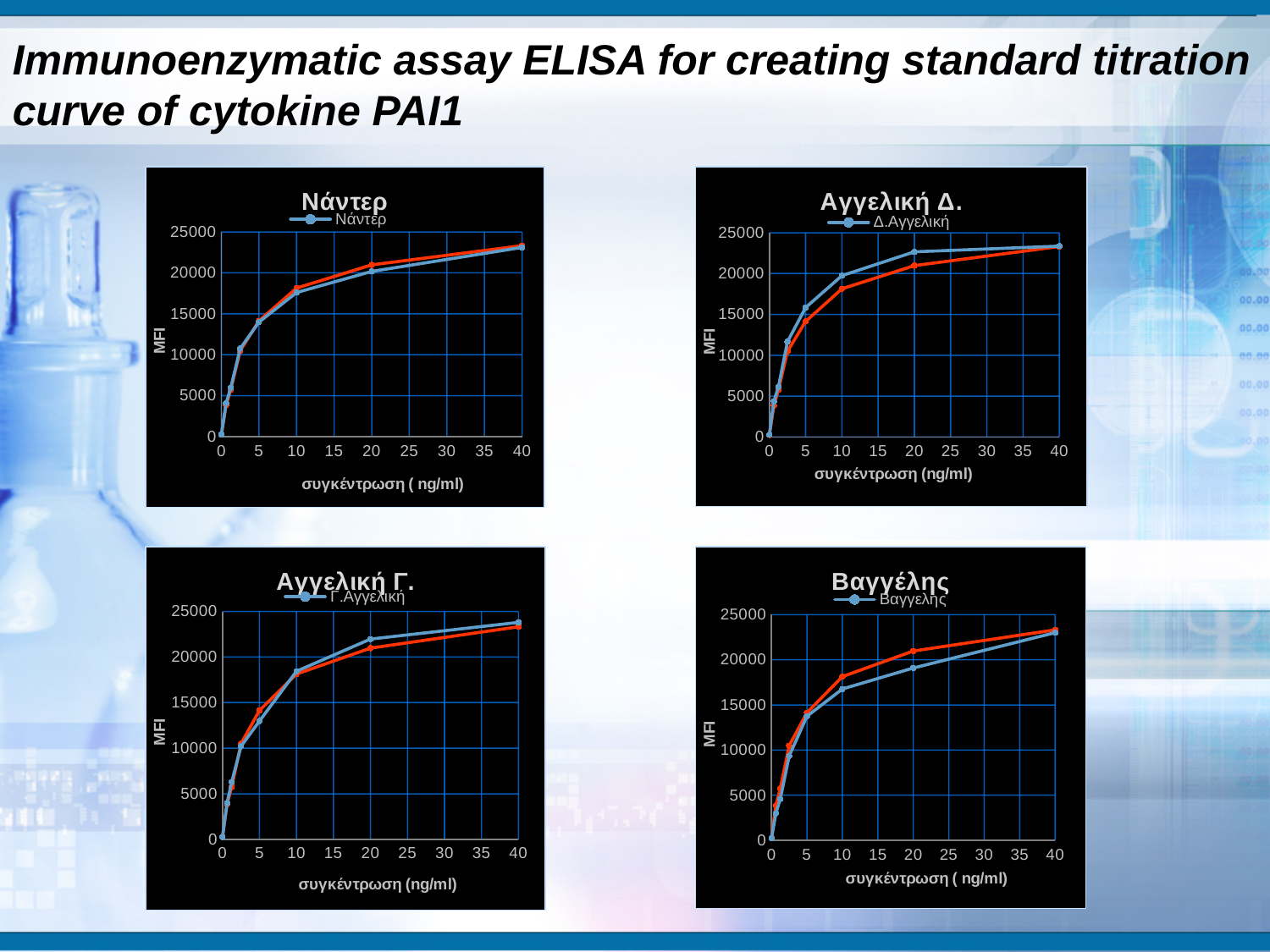

Immunoenzymatic assay ELISA for creating standard titration curve of cytokine PAI1

### Chart: Νάντερ

| Category |  |  |
|---|---|---|

### Chart: Αγγελική Δ.

| Category |  |  |
|---|---|---|

### Chart: Αγγελική Γ.

| Category |  |  |
|---|---|---|

### Chart: Βαγγέλης

| Category |  |  |
|---|---|---|